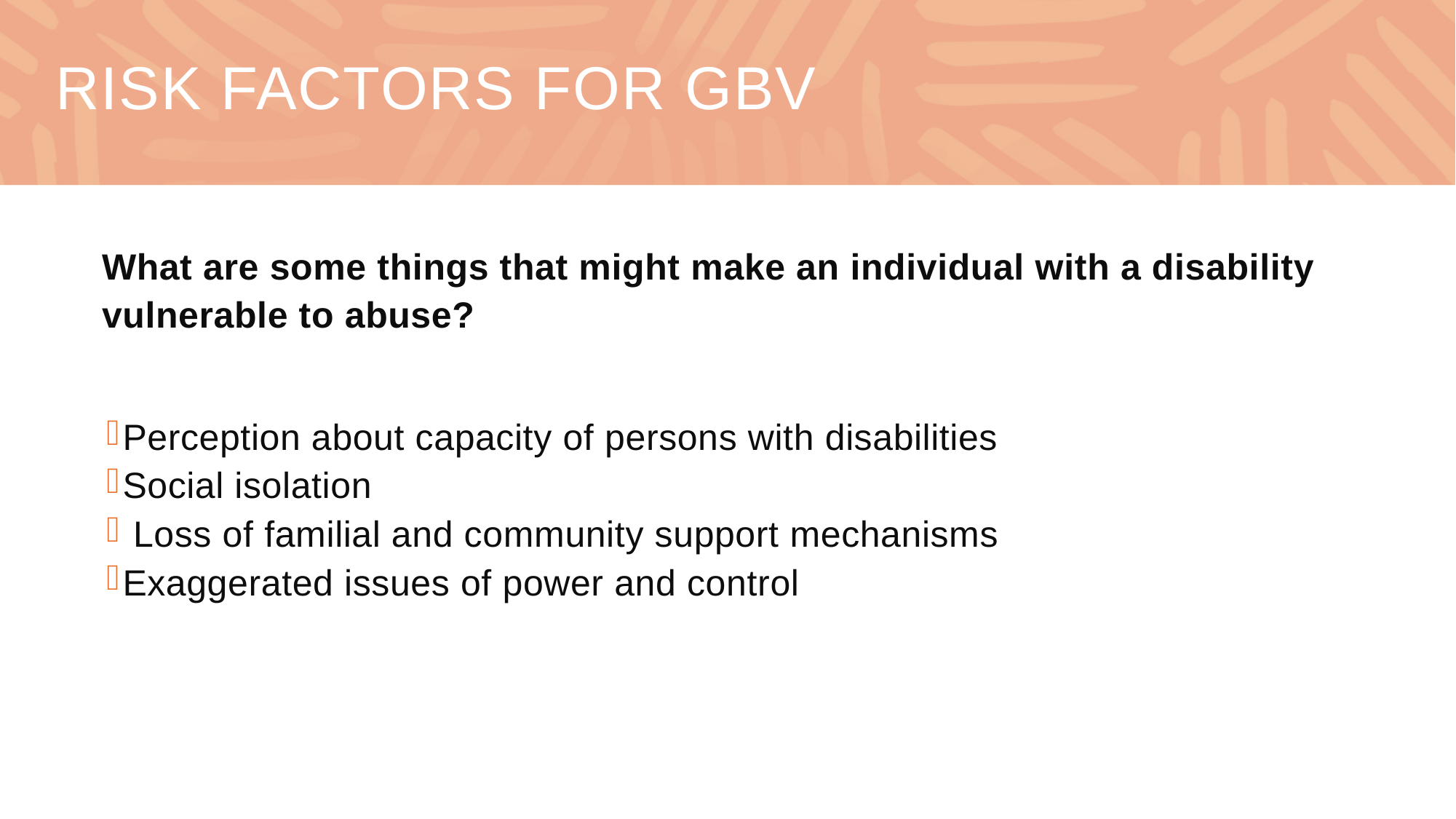

# Risk factors for gbv
What are some things that might make an individual with a disability vulnerable to abuse?

Perception about capacity of persons with disabilities
Social isolation
 Loss of familial and community support mechanisms
Exaggerated issues of power and control